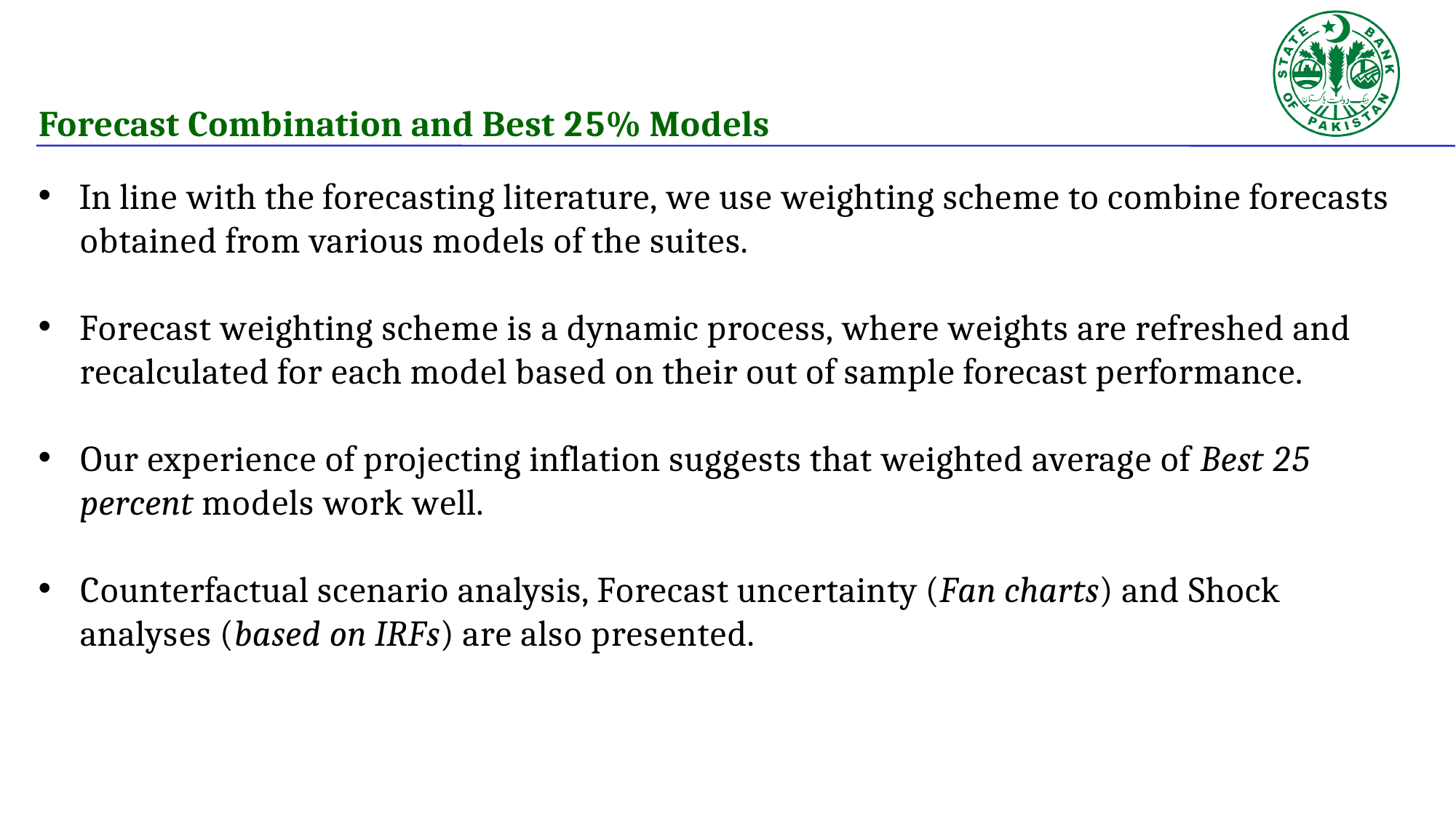

Forecast Combination and Best 25% Models
In line with the forecasting literature, we use weighting scheme to combine forecasts obtained from various models of the suites.

Forecast weighting scheme is a dynamic process, where weights are refreshed and recalculated for each model based on their out of sample forecast performance.

Our experience of projecting inflation suggests that weighted average of Best 25 percent models work well.

Counterfactual scenario analysis, Forecast uncertainty (Fan charts) and Shock analyses (based on IRFs) are also presented.